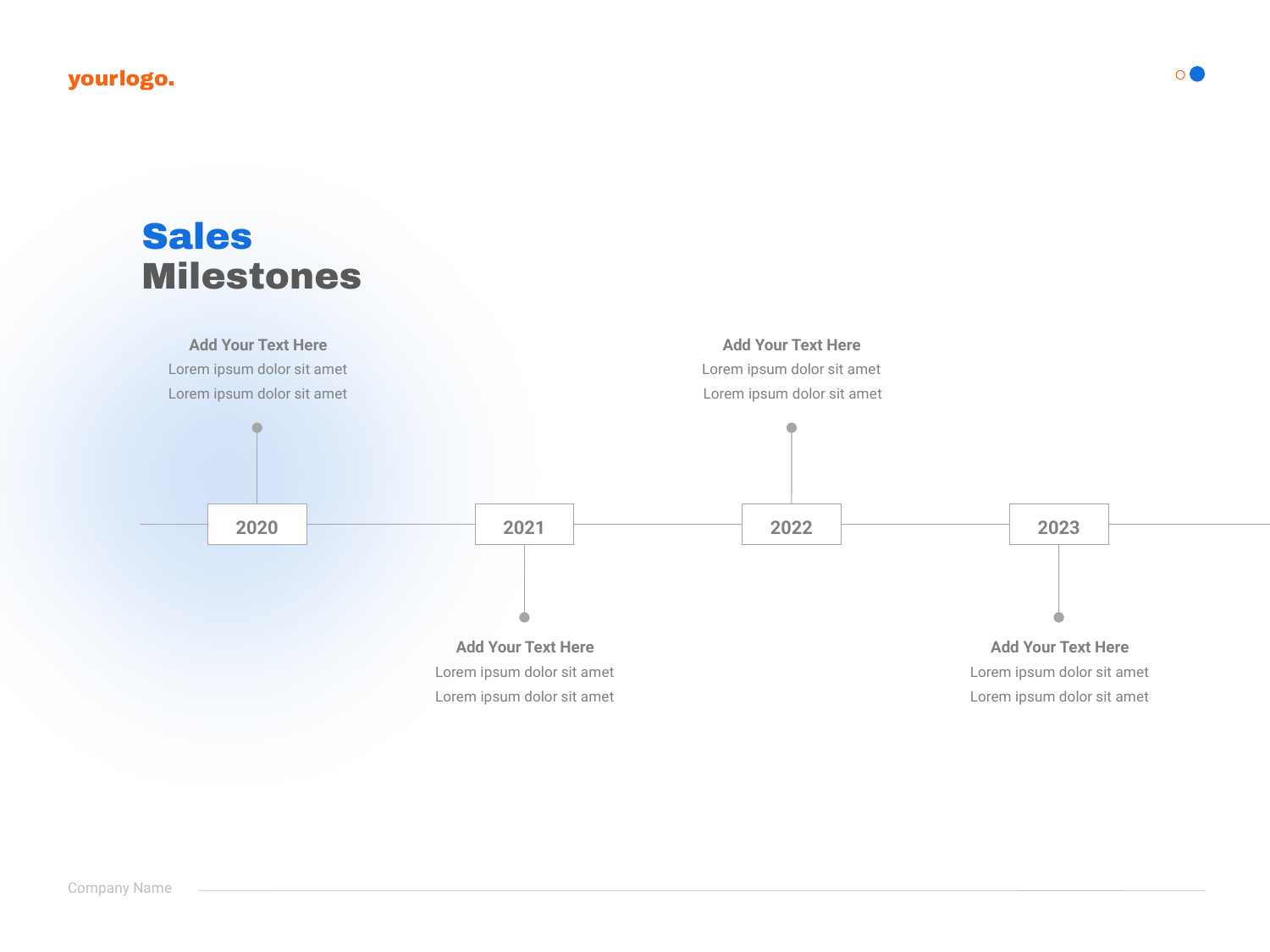

# Sales Milestones
Add Your Text Here
Add Your Text Here
Lorem ipsum dolor sit amet
Lorem ipsum dolor sit amet
Lorem ipsum dolor sit amet
Lorem ipsum dolor sit amet

2020
2021
2022
2023
Add Your Text Here
Add Your Text Here
Lorem ipsum dolor sit amet
Lorem ipsum dolor sit amet
Lorem ipsum dolor sit amet
Lorem ipsum dolor sit amet